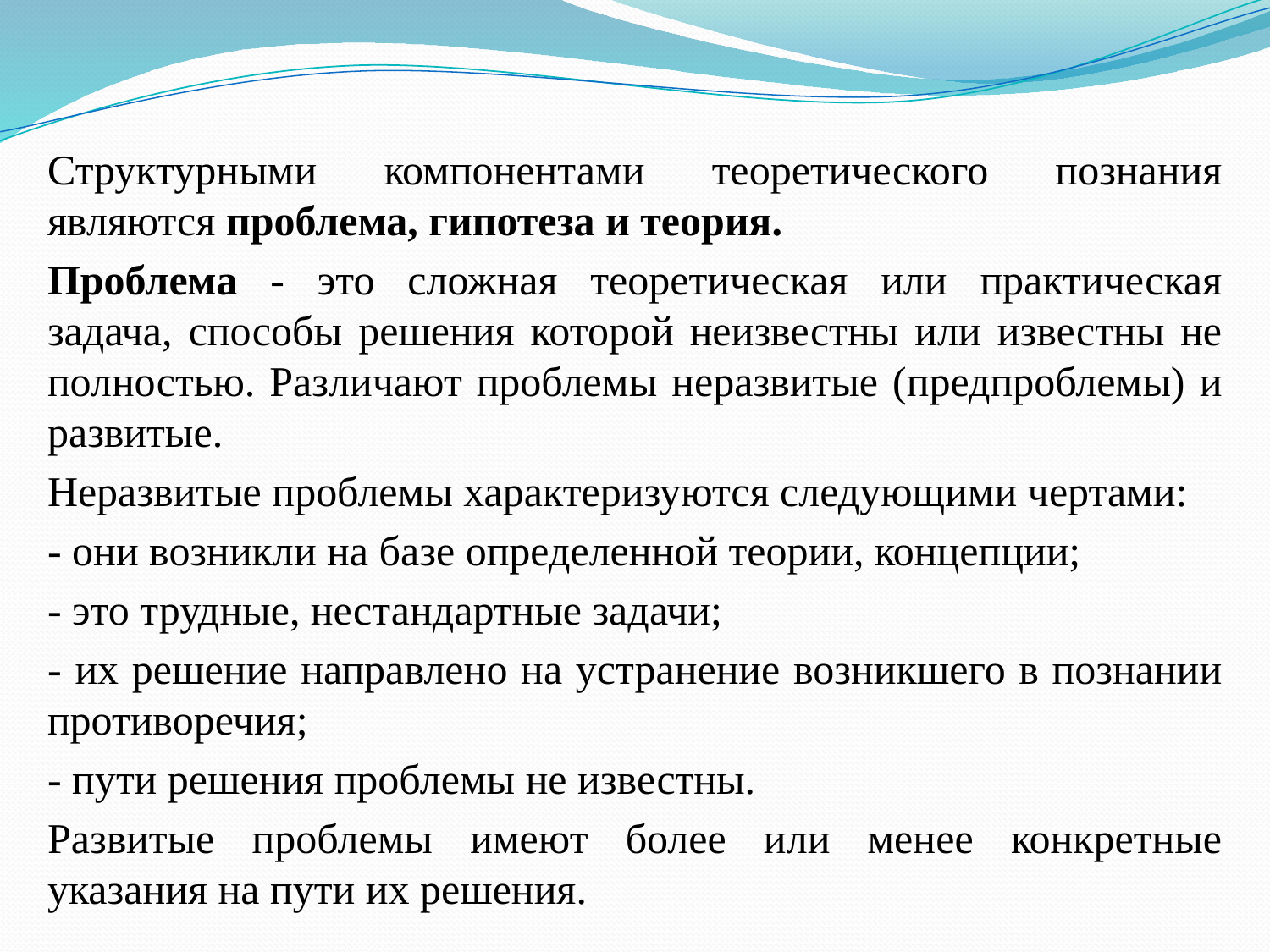

Структурными компонентами теоретического познания являются проблема, гипотеза и теория.
Проблема - это сложная теоретическая или практическая задача, способы решения которой неизвестны или известны не полностью. Различают проблемы неразвитые (предпроблемы) и развитые.
Неразвитые проблемы характеризуются следующими чертами:
- они возникли на базе определенной теории, концепции;
- это трудные, нестандартные задачи;
- их решение направлено на устранение возникшего в познании противоречия;
- пути решения проблемы не известны.
Развитые проблемы имеют более или менее конкретные указания на пути их решения.